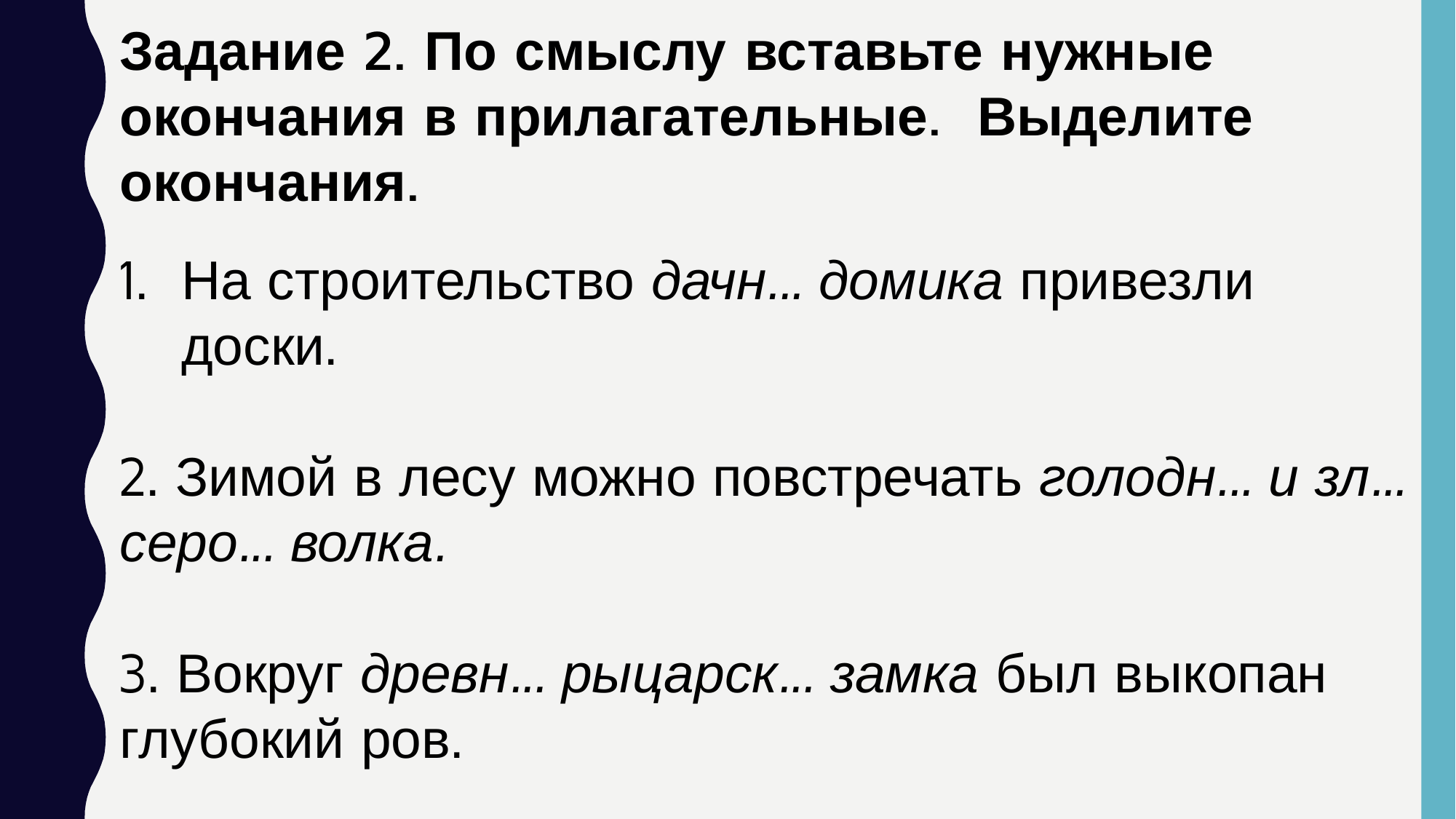

Задание 2. По смыслу вставьте нужные окончания в прилагательные.  Выделите окончания.

На строительство дачн... домика привезли доски.

2. Зимой в лесу можно повстречать голодн... и зл... серо... волка.

3. Вокруг древн... рыцарск... замка был выкопан глубокий ров.

4. В зоопарке мы видели толст... неуклюж... носорога.